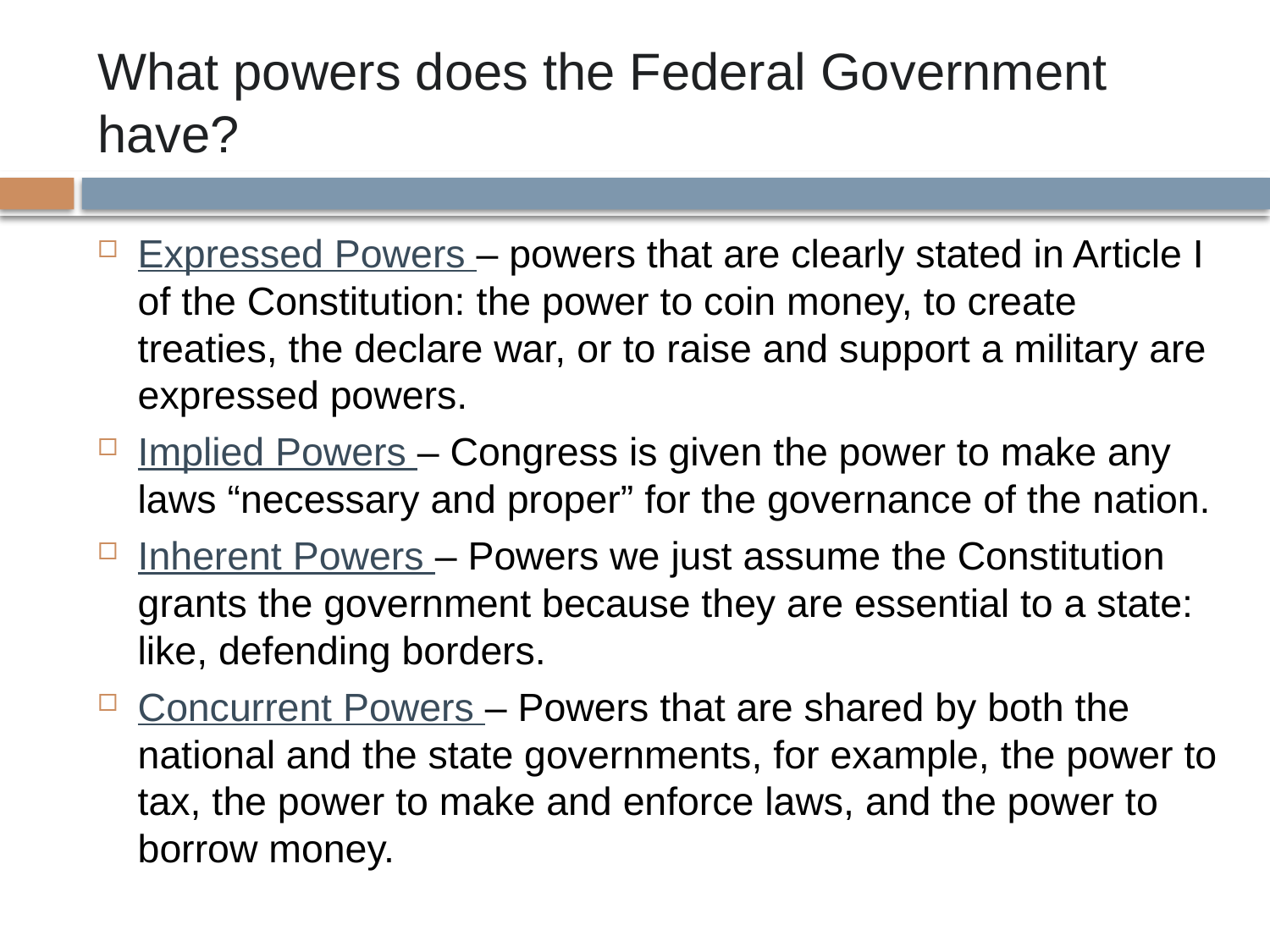

# What powers does the Federal Government have?
Expressed Powers – powers that are clearly stated in Article I of the Constitution: the power to coin money, to create treaties, the declare war, or to raise and support a military are expressed powers.
Implied Powers – Congress is given the power to make any laws “necessary and proper” for the governance of the nation.
Inherent Powers – Powers we just assume the Constitution grants the government because they are essential to a state: like, defending borders.
Concurrent Powers – Powers that are shared by both the national and the state governments, for example, the power to tax, the power to make and enforce laws, and the power to borrow money.